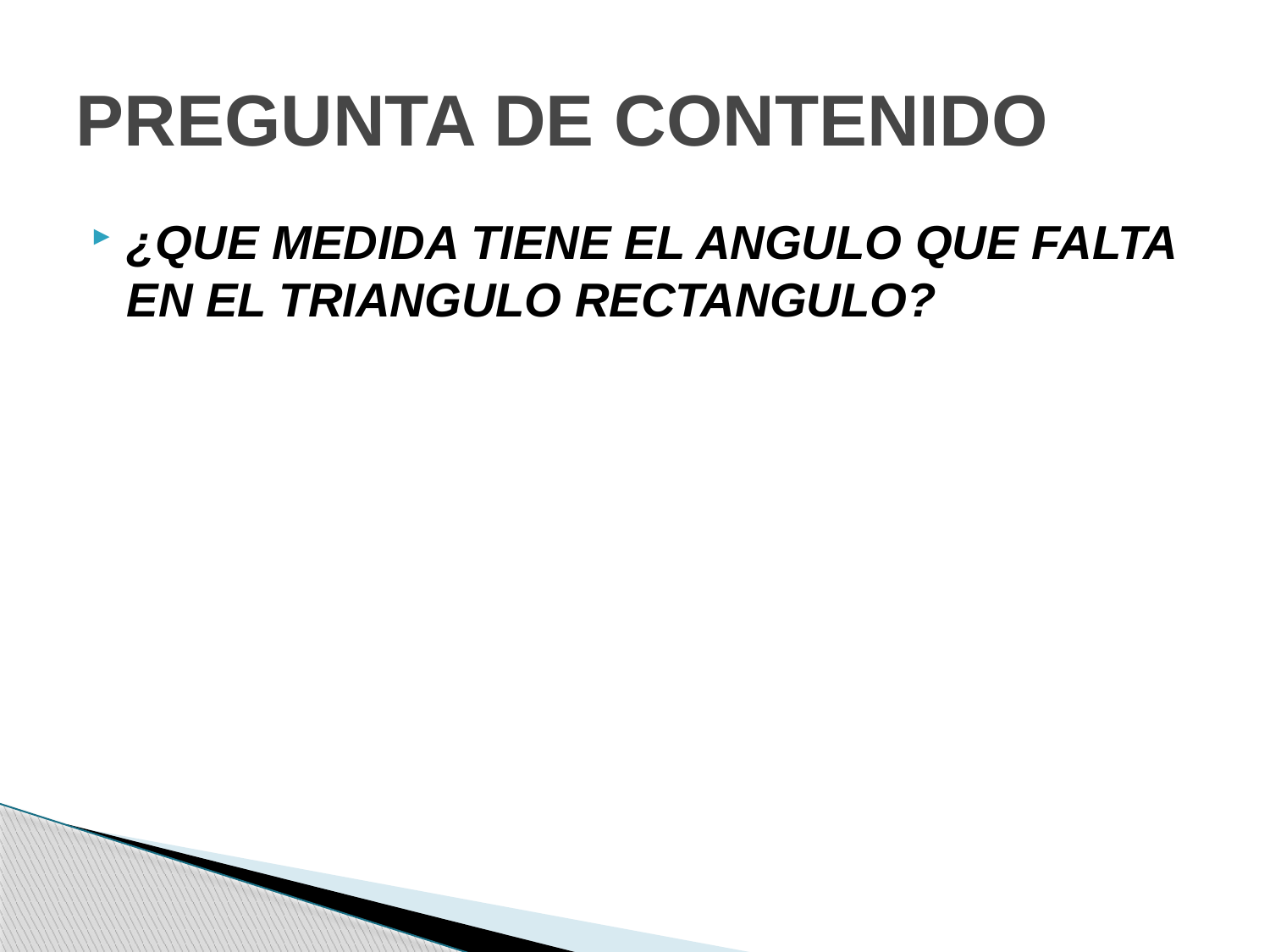

# PREGUNTA DE CONTENIDO
¿QUE MEDIDA TIENE EL ANGULO QUE FALTA EN EL TRIANGULO RECTANGULO?